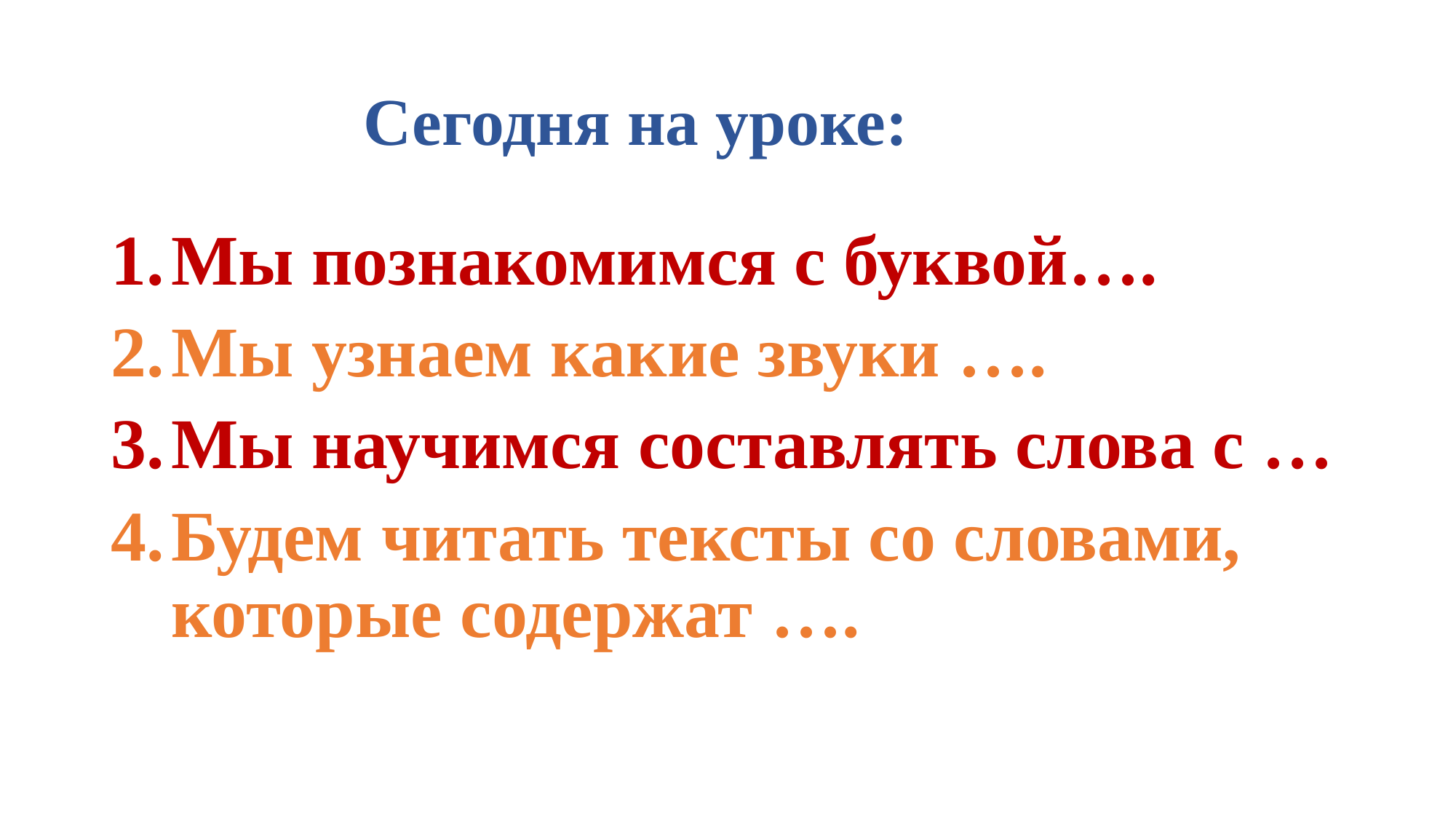

# Сегодня на уроке:
Мы познакомимся с буквой….
Мы узнаем какие звуки ….
Мы научимся составлять слова с …
Будем читать тексты со словами, которые содержат ….